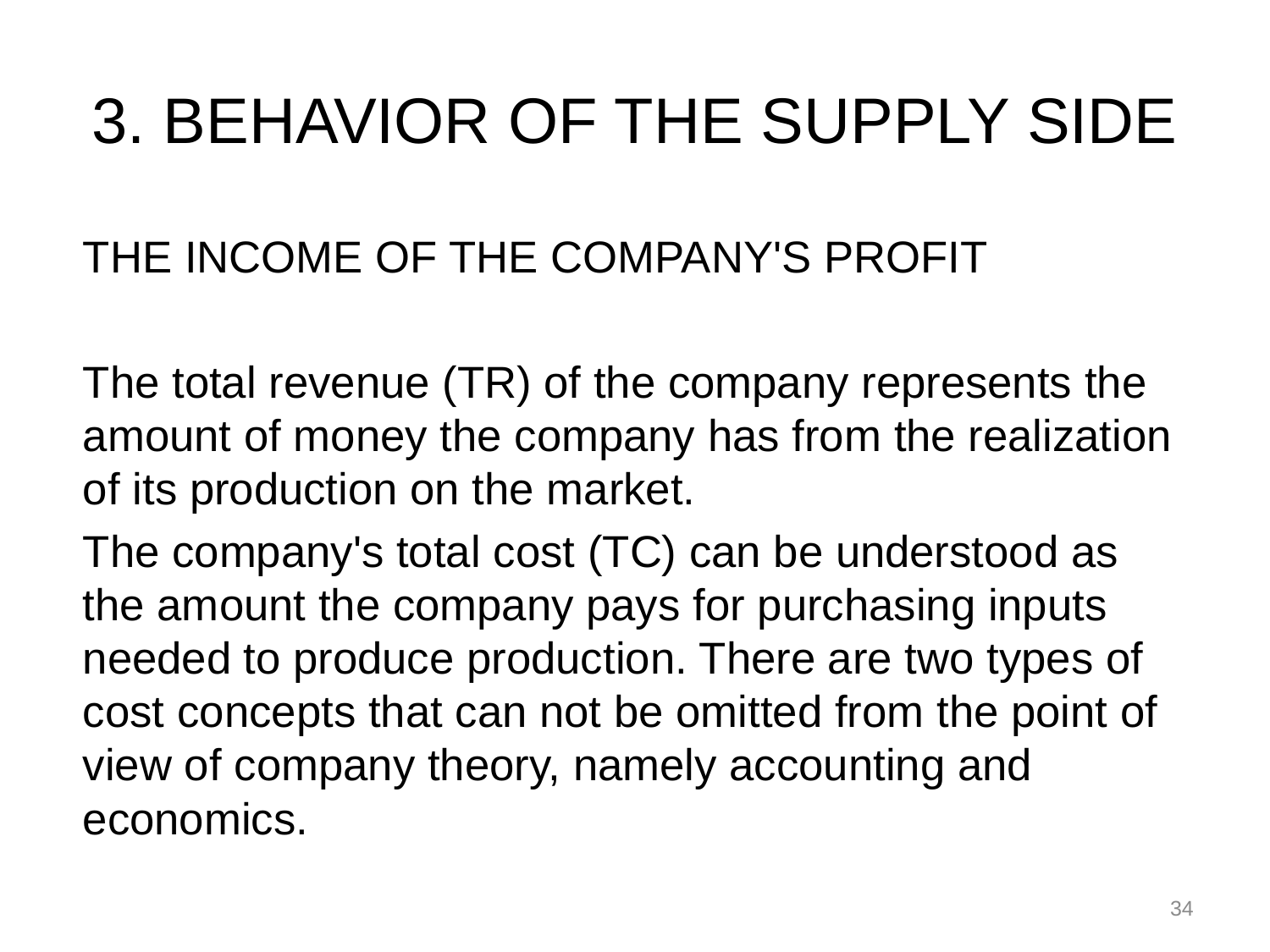

# 3. BEHAVIOR OF THE SUPPLY SIDE
THE INCOME OF THE COMPANY'S PROFIT

The total revenue (TR) of the company represents the amount of money the company has from the realization of its production on the market.
The company's total cost (TC) can be understood as the amount the company pays for purchasing inputs needed to produce production. There are two types of cost concepts that can not be omitted from the point of view of company theory, namely accounting and economics.
34